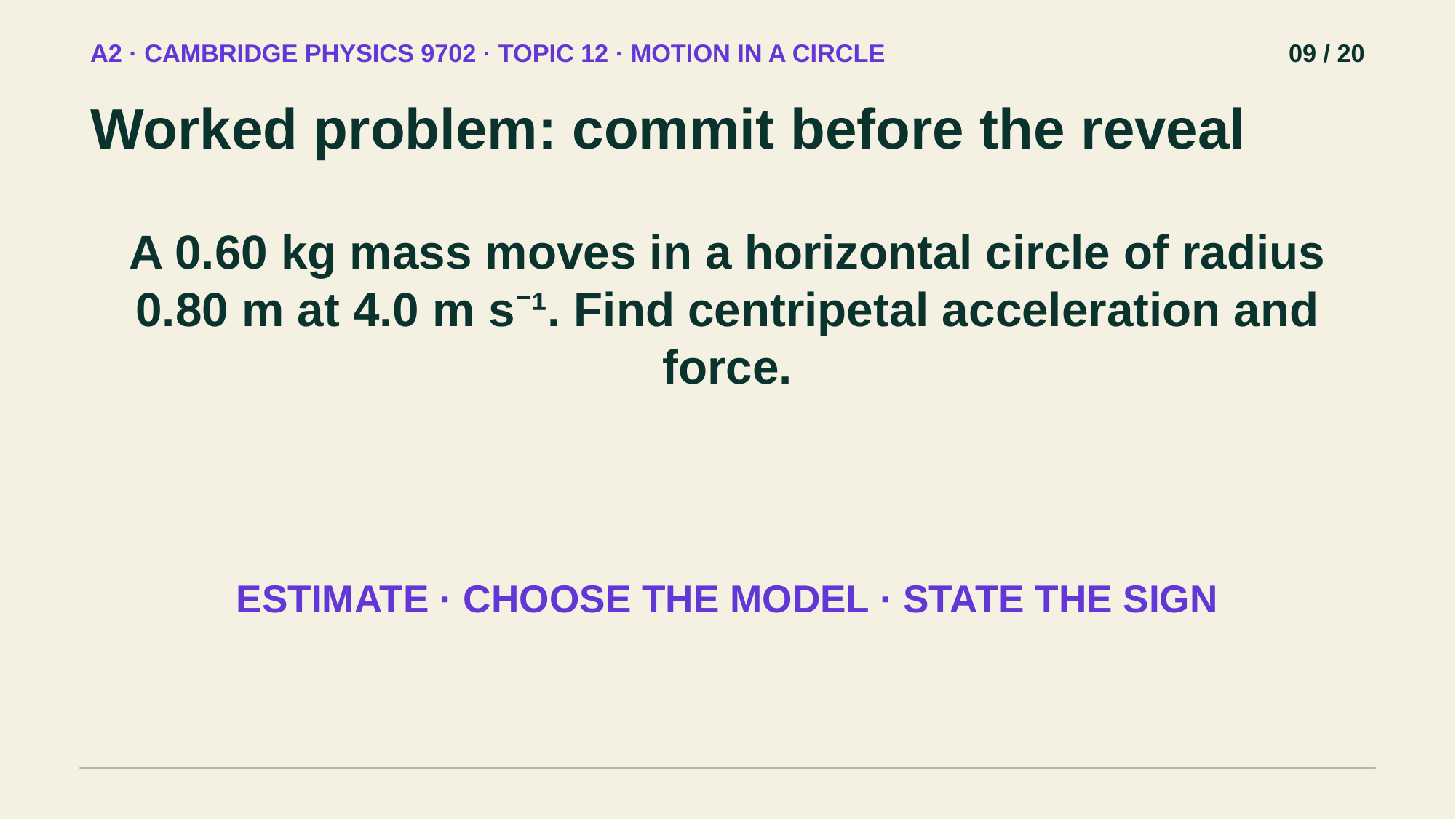

A2 · CAMBRIDGE PHYSICS 9702 · TOPIC 12 · MOTION IN A CIRCLE
09 / 20
Worked problem: commit before the reveal
A 0.60 kg mass moves in a horizontal circle of radius 0.80 m at 4.0 m s⁻¹. Find centripetal acceleration and force.
ESTIMATE · CHOOSE THE MODEL · STATE THE SIGN